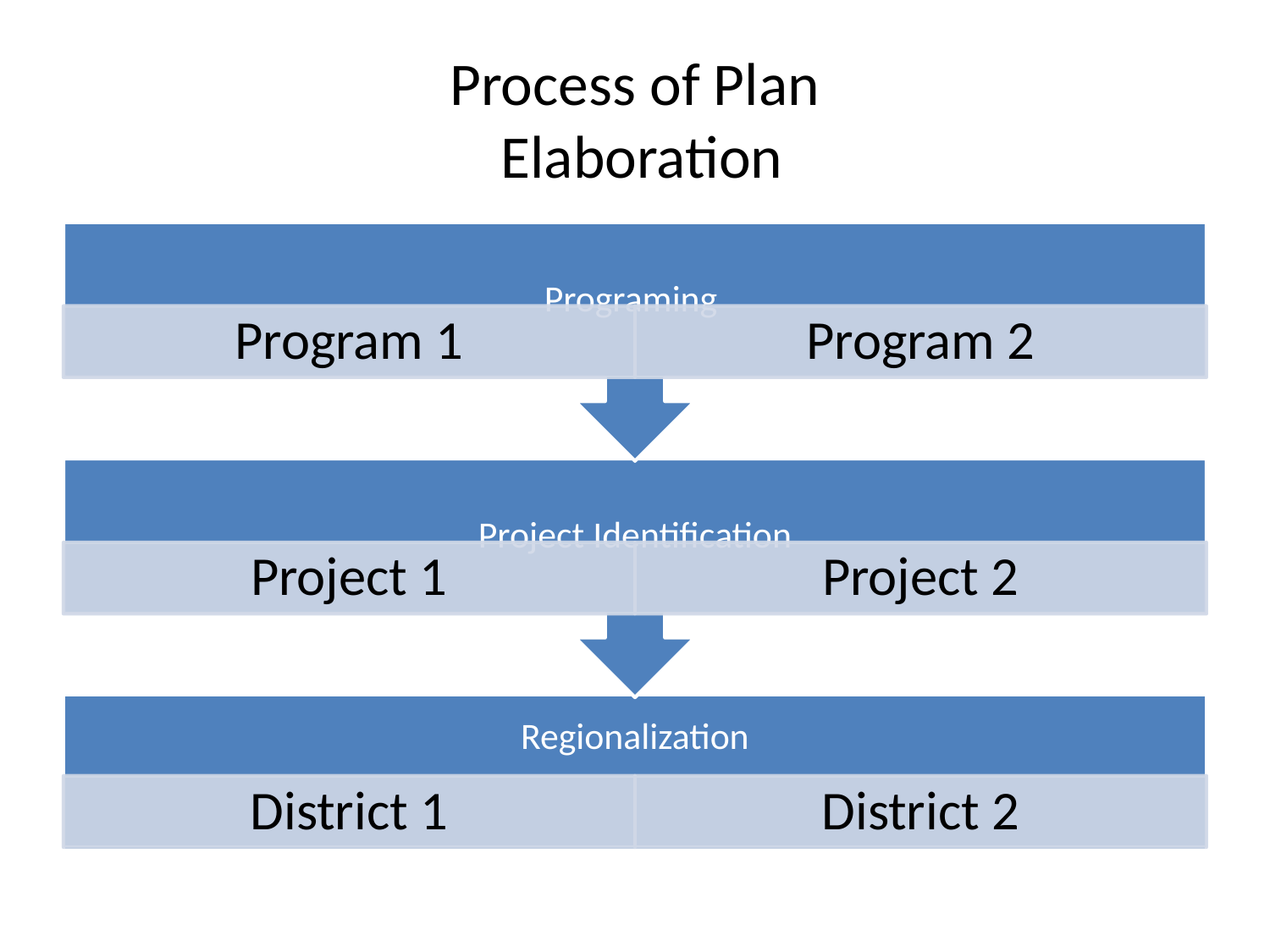

# Process of Plan Elaboration
Regionalization
District 1
District 2
Project Identification
Project 1
Project 2
Programing
Program 1
Program 2